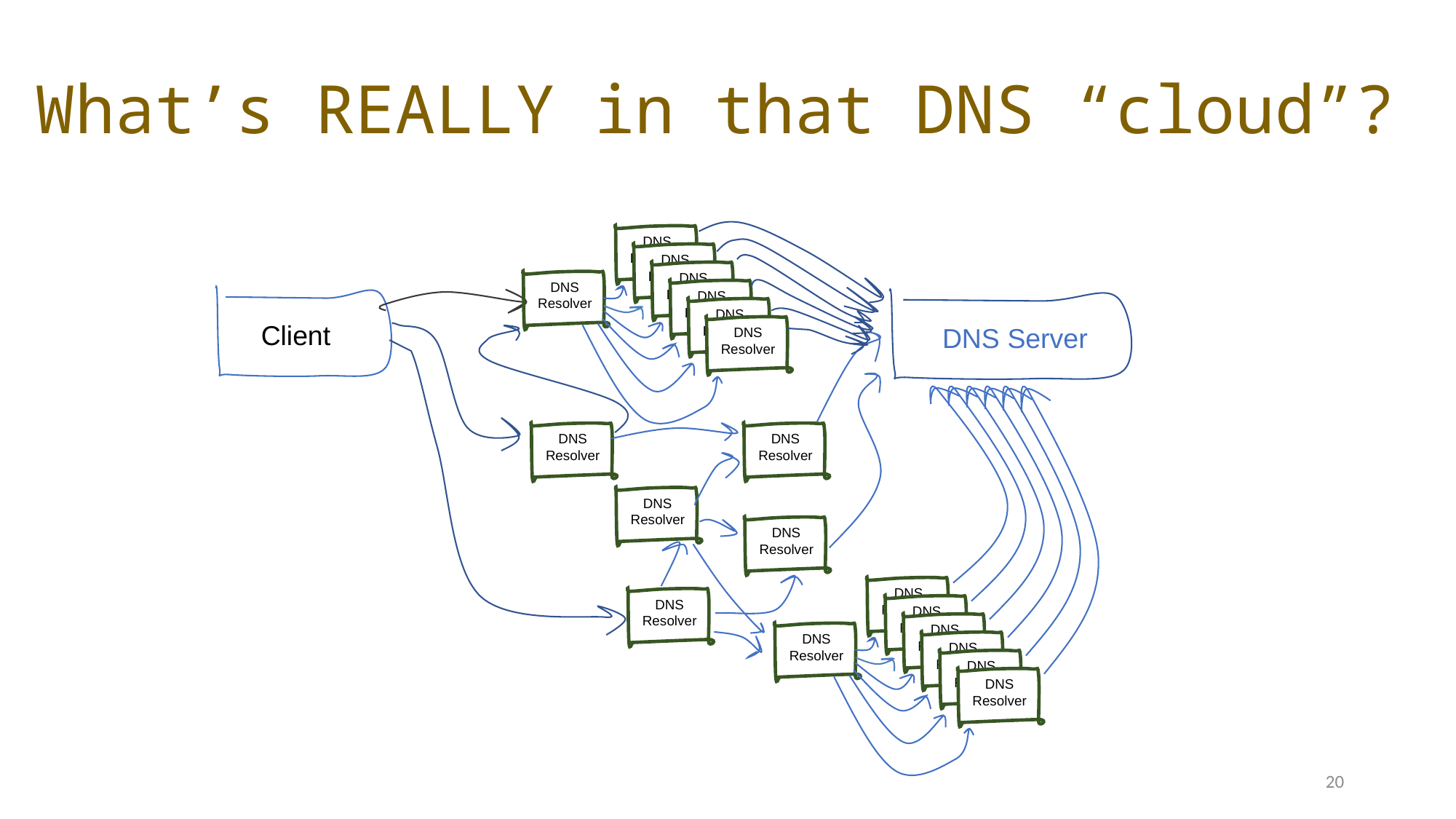

# What’s REALLY in that DNS “cloud”?

DNS Resolver

DNS Resolver

DNS Resolver

DNS Resolver

DNS Resolver

DNS Resolver

DNS Resolver

Client
DNS Server

DNS Resolver

DNS Resolver

DNS Resolver

DNS Resolver

DNS Resolver

DNS Resolver

DNS Resolver

DNS Resolver

DNS Resolver

DNS Resolver

DNS Resolver

DNS Resolver

20